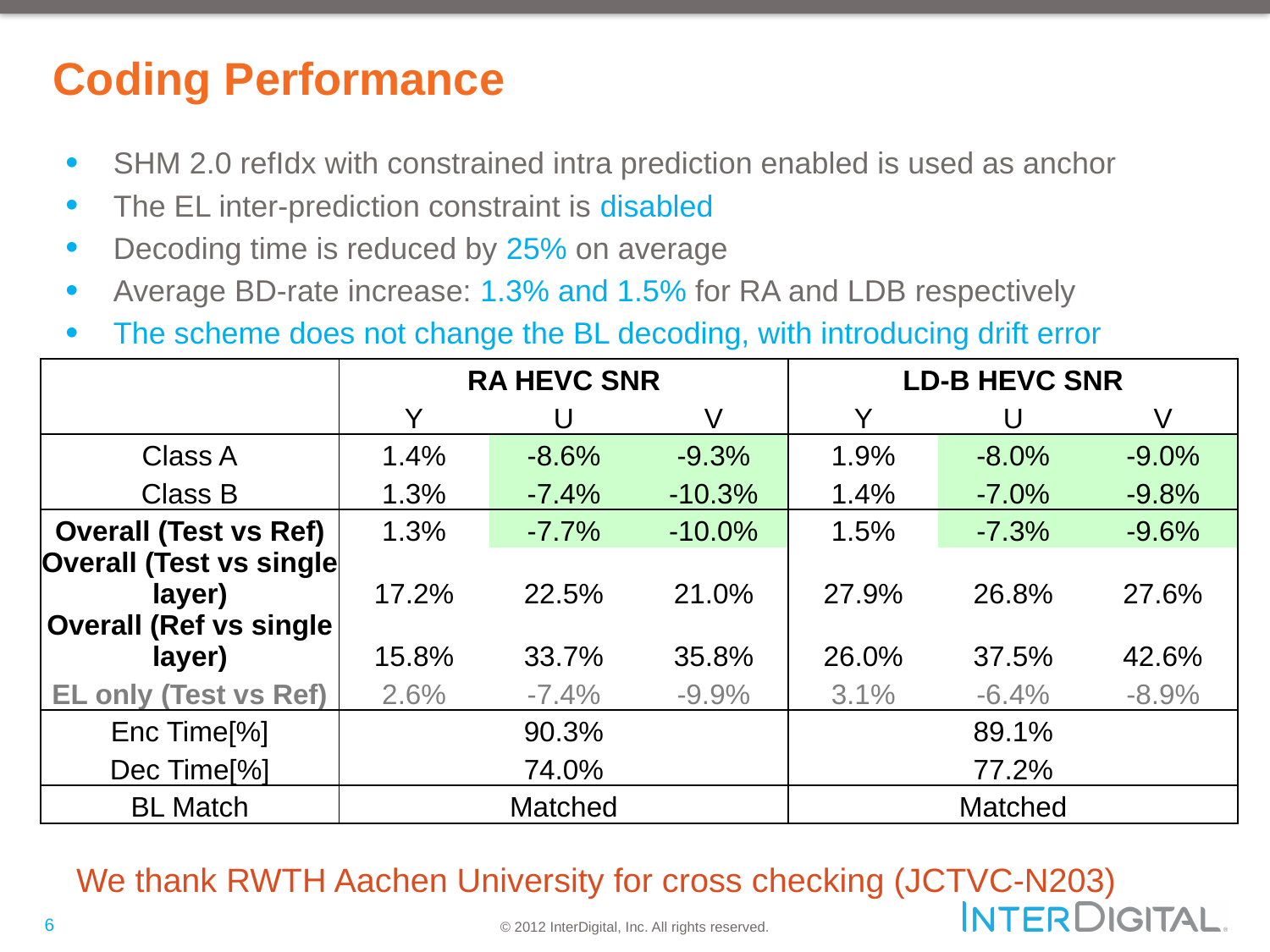

# Coding Performance
SHM 2.0 refIdx with constrained intra prediction enabled is used as anchor
The EL inter-prediction constraint is disabled
Decoding time is reduced by 25% on average
Average BD-rate increase: 1.3% and 1.5% for RA and LDB respectively
The scheme does not change the BL decoding, with introducing drift error
|  | RA HEVC SNR |  |  | LD-B HEVC SNR |  |  |
| --- | --- | --- | --- | --- | --- | --- |
|  | Y | U | V | Y | U | V |
| Class A | 1.4% | -8.6% | -9.3% | 1.9% | -8.0% | -9.0% |
| Class B | 1.3% | -7.4% | -10.3% | 1.4% | -7.0% | -9.8% |
| Overall (Test vs Ref) | 1.3% | -7.7% | -10.0% | 1.5% | -7.3% | -9.6% |
| Overall (Test vs single layer) | 17.2% | 22.5% | 21.0% | 27.9% | 26.8% | 27.6% |
| Overall (Ref vs single layer) | 15.8% | 33.7% | 35.8% | 26.0% | 37.5% | 42.6% |
| EL only (Test vs Ref) | 2.6% | -7.4% | -9.9% | 3.1% | -6.4% | -8.9% |
| Enc Time[%] | 90.3% |  |  | 89.1% |  |  |
| Dec Time[%] | 74.0% |  |  | 77.2% |  |  |
| BL Match | Matched |  |  | Matched |  |  |
We thank RWTH Aachen University for cross checking (JCTVC-N203)